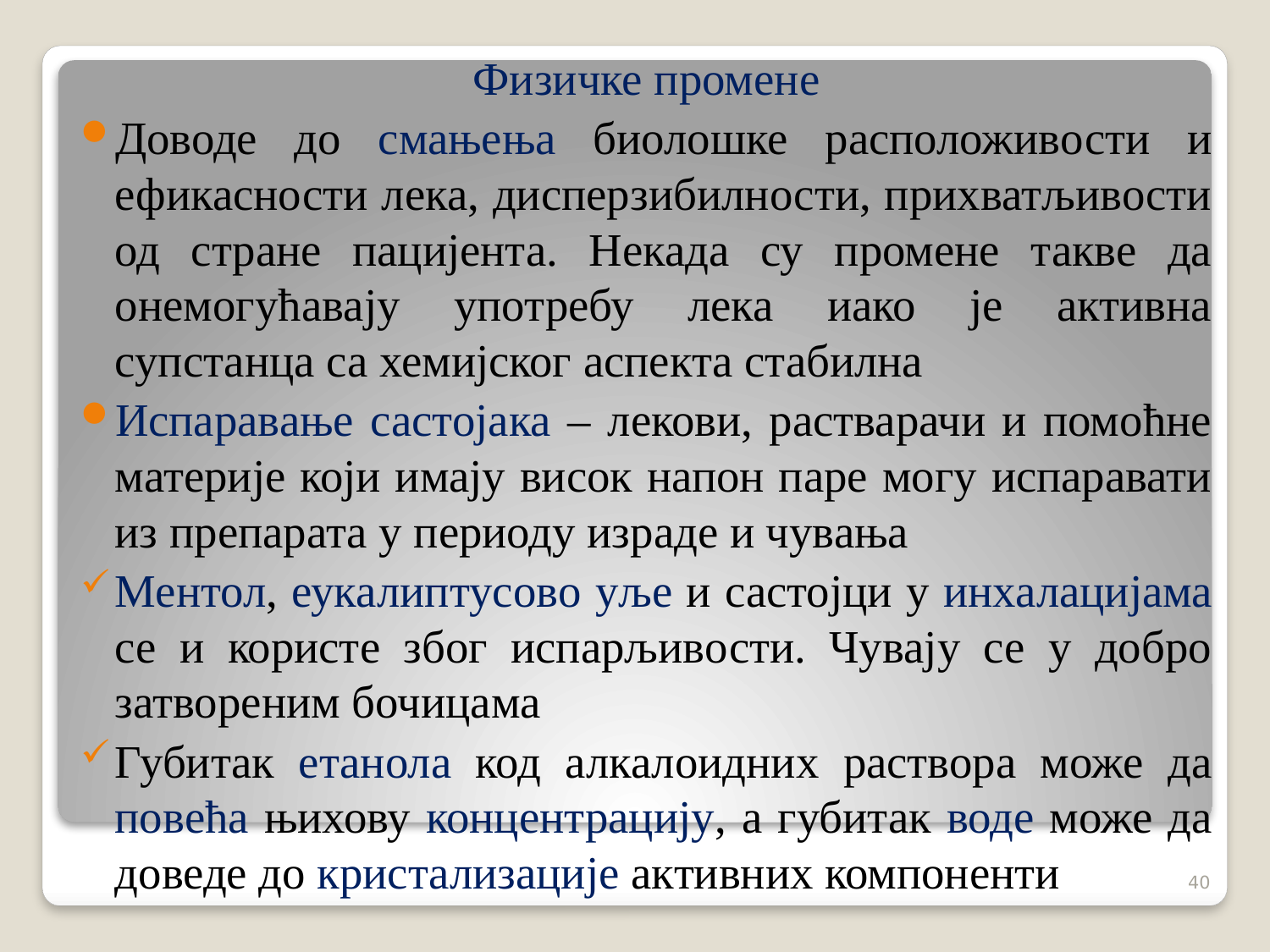

Физичке промене
Доводе до смањења биолошке расположивости и ефикасности лека, дисперзибилности, прихватљивости од стране пацијента. Некада су промене такве да онемогућавају употребу лека иако је активна супстанца са хемијског аспекта стабилна
Испаравање састојака – лекови, растварачи и помоћне материје који имају висок напон паре могу испаравати из препарата у периоду израде и чувања
Ментол, еукалиптусово уље и састојци у инхалацијама се и користе због испарљивости. Чувају се у добро затвореним бочицама
Губитак етанола код алкалоидних раствора може да повећа њихову концентрацију, а губитак воде може да доведе до кристализације активних компоненти
40